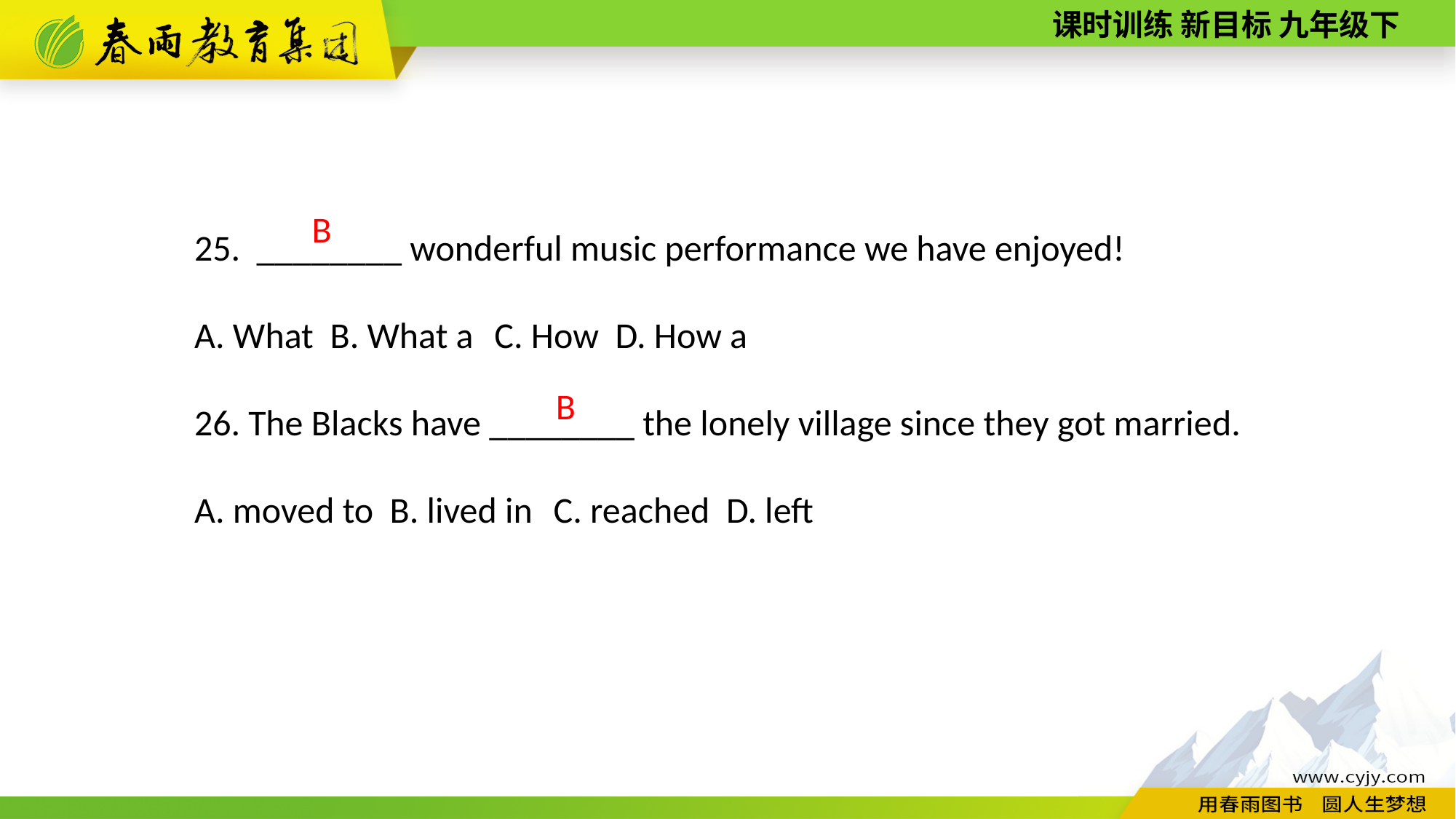

25.  ________ wonderful music performance we have enjoyed!
A. What  B. What a   C. How  D. How a
26. The Blacks have ________ the lonely village since they got married.
A. moved to  B. lived in   C. reached  D. left
B
B